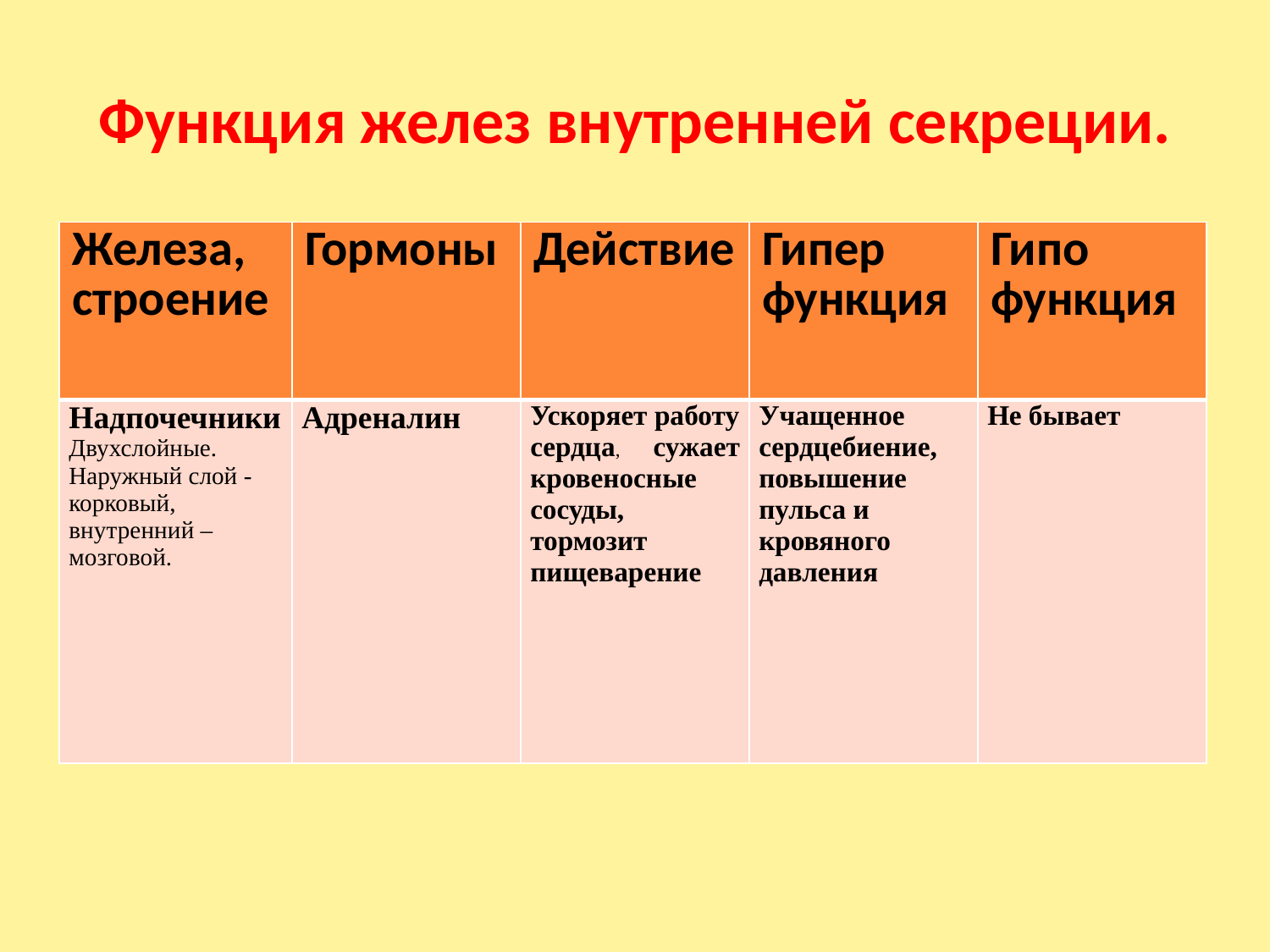

# Функция желез внутренней секреции.
| Железа, строение | Гормоны | Действие | Гипер функция | Гипо функция |
| --- | --- | --- | --- | --- |
| Надпочечники Двухслойные. Наружный слой - корковый, внутренний – мозговой. | Адреналин | Ускоряет работу сердца, сужает кровеносные сосуды, тормозит пищеварение | Учащенное сердцебиение, повышение пульса и кровяного давления | Не бывает |